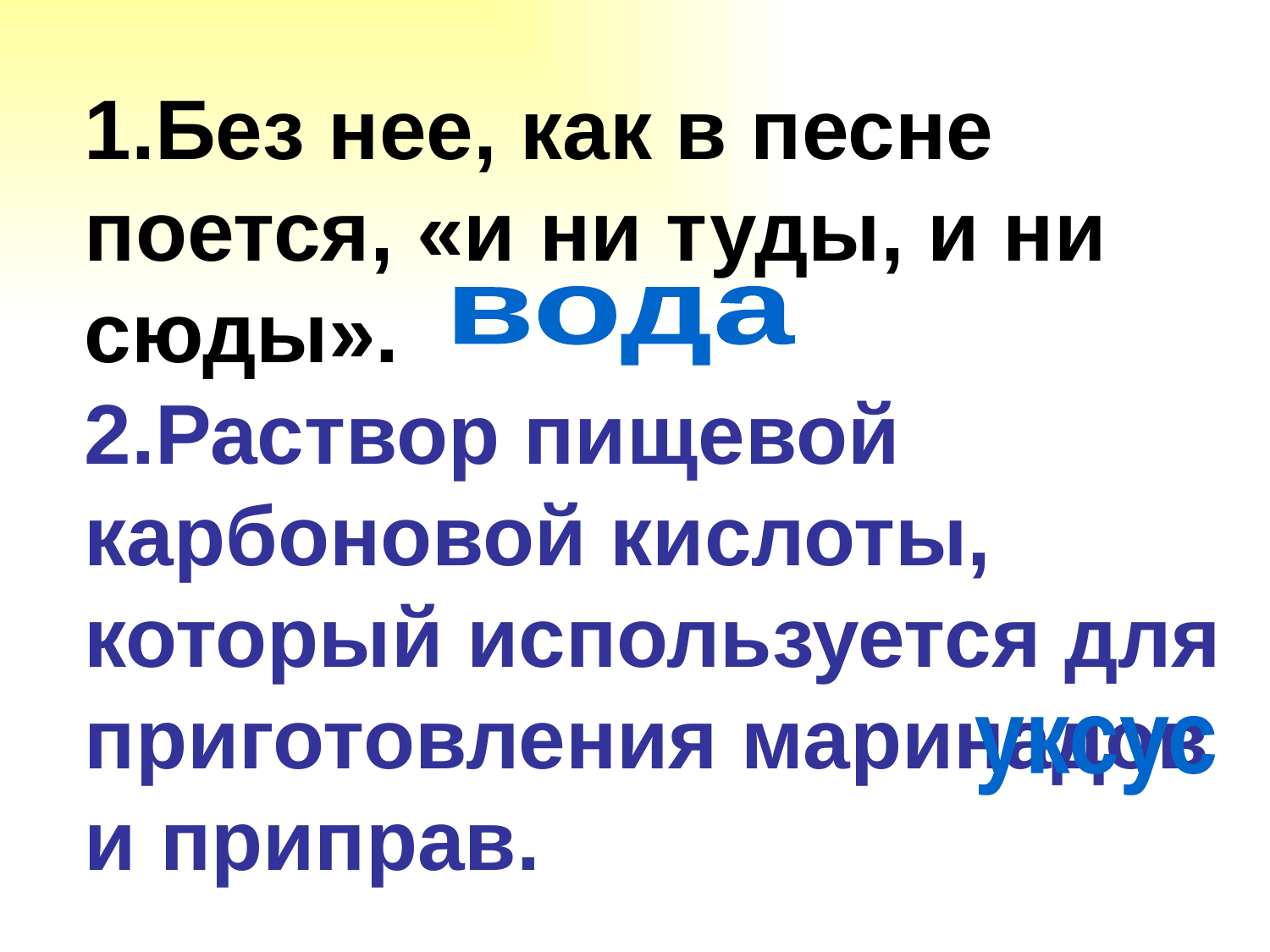

1.Без нее, как в песне поется, «и ни туды, и ни сюды».
2.Раствор пищевой карбоновой кислоты, который используется для приготовления маринадов и приправ.
вода
уксус